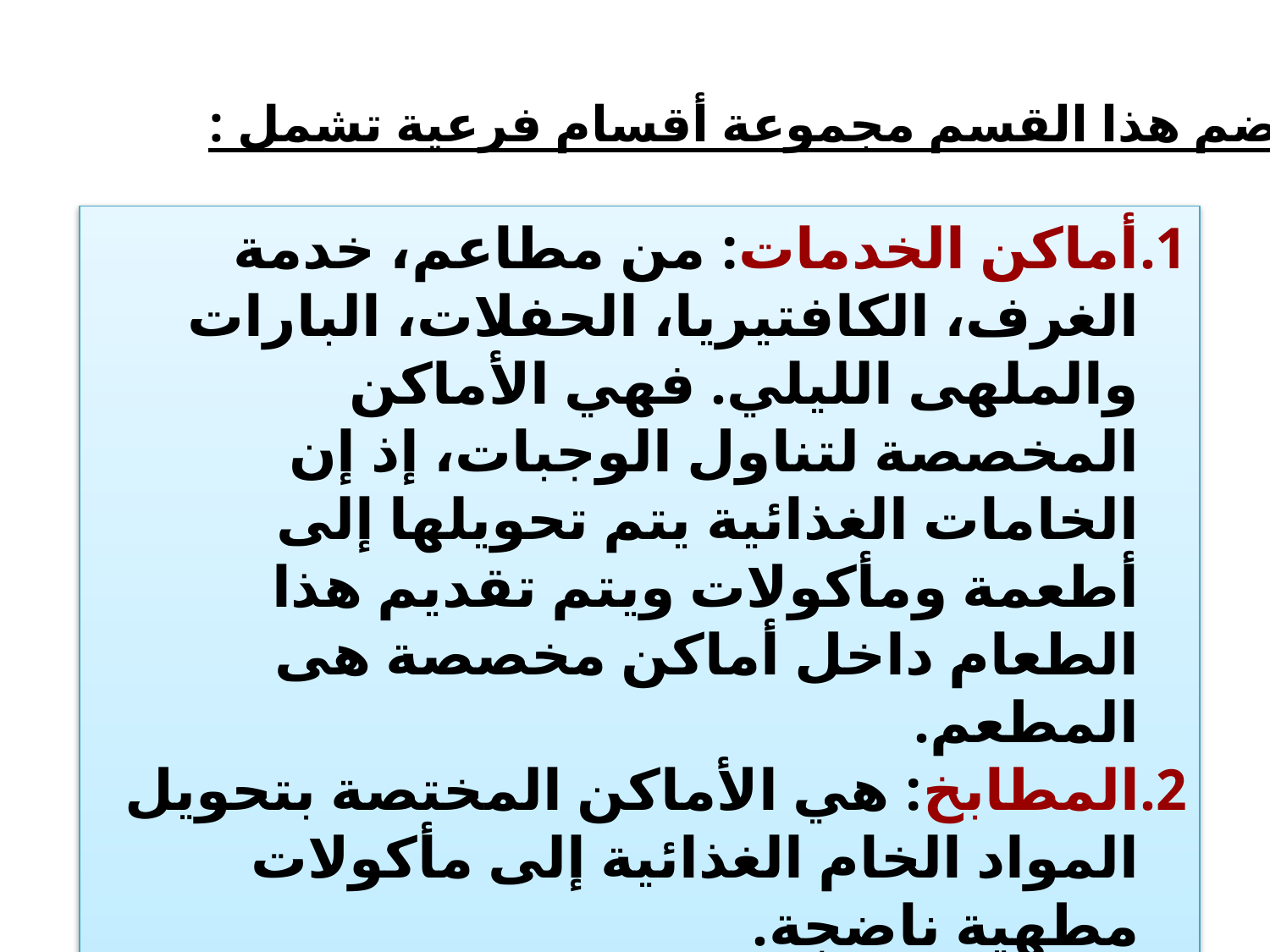

ويضم هذا القسم مجموعة أقسام فرعية تشمل :
أماكن الخدمات: من مطاعم، خدمة الغرف، الكافتيريا، الحفلات، البارات والملهى الليلي. فهي الأماكن المخصصة لتناول الوجبات، إذ إن الخامات الغذائية يتم تحويلها إلى أطعمة ومأكولات ويتم تقديم هذا الطعام داخل أماكن مخصصة هى المطعم.
المطابخ: هي الأماكن المختصة بتحويل المواد الخام الغذائية إلى مأكولات مطهية ناضجة.
قسم التجهيز والتحضير.